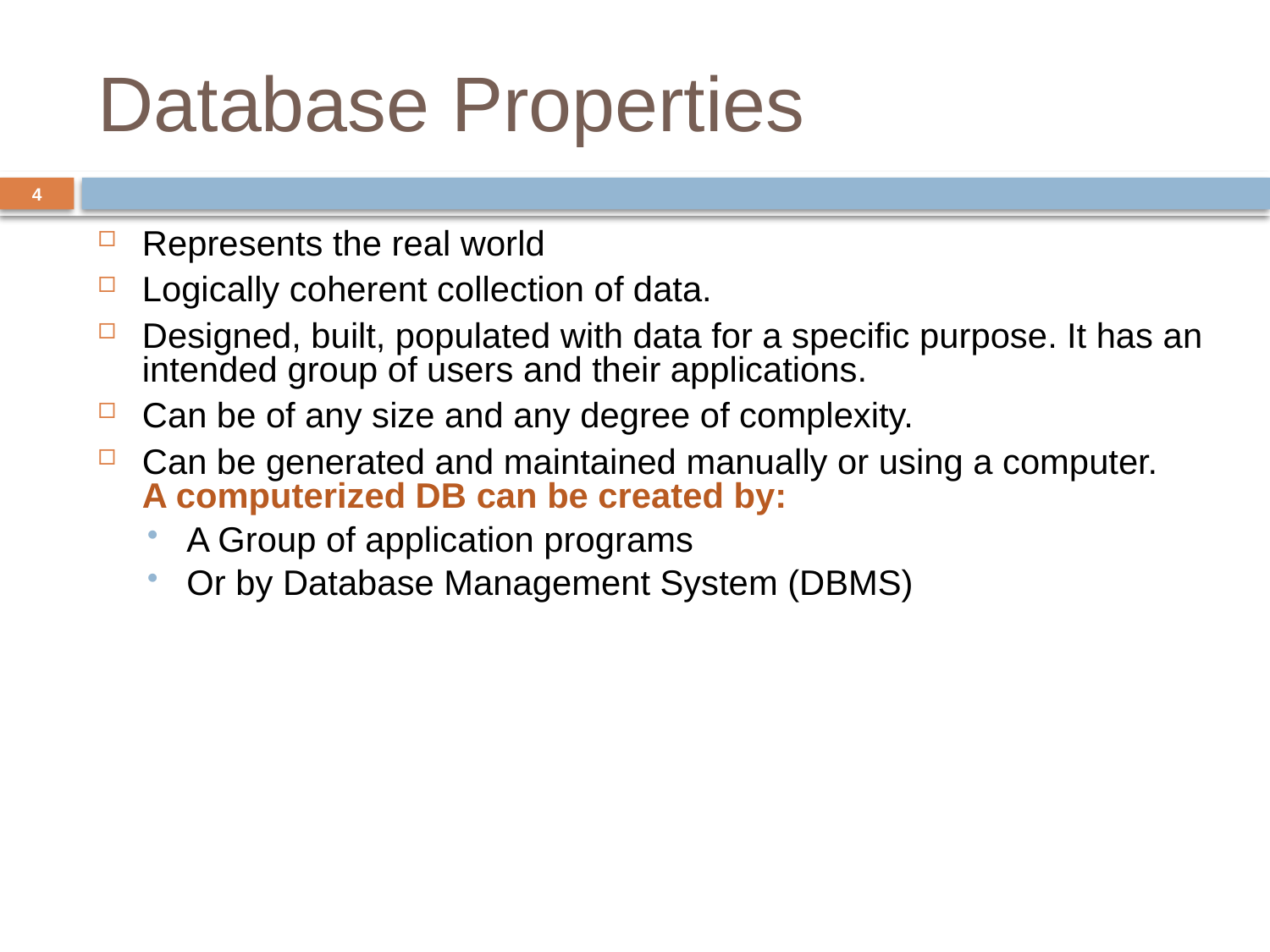

# Database Properties
4
Represents the real world
Logically coherent collection of data.
Designed, built, populated with data for a specific purpose. It has an intended group of users and their applications.
Can be of any size and any degree of complexity.
Can be generated and maintained manually or using a computer.
A computerized DB can be created by:
A Group of application programs
Or by Database Management System (DBMS)